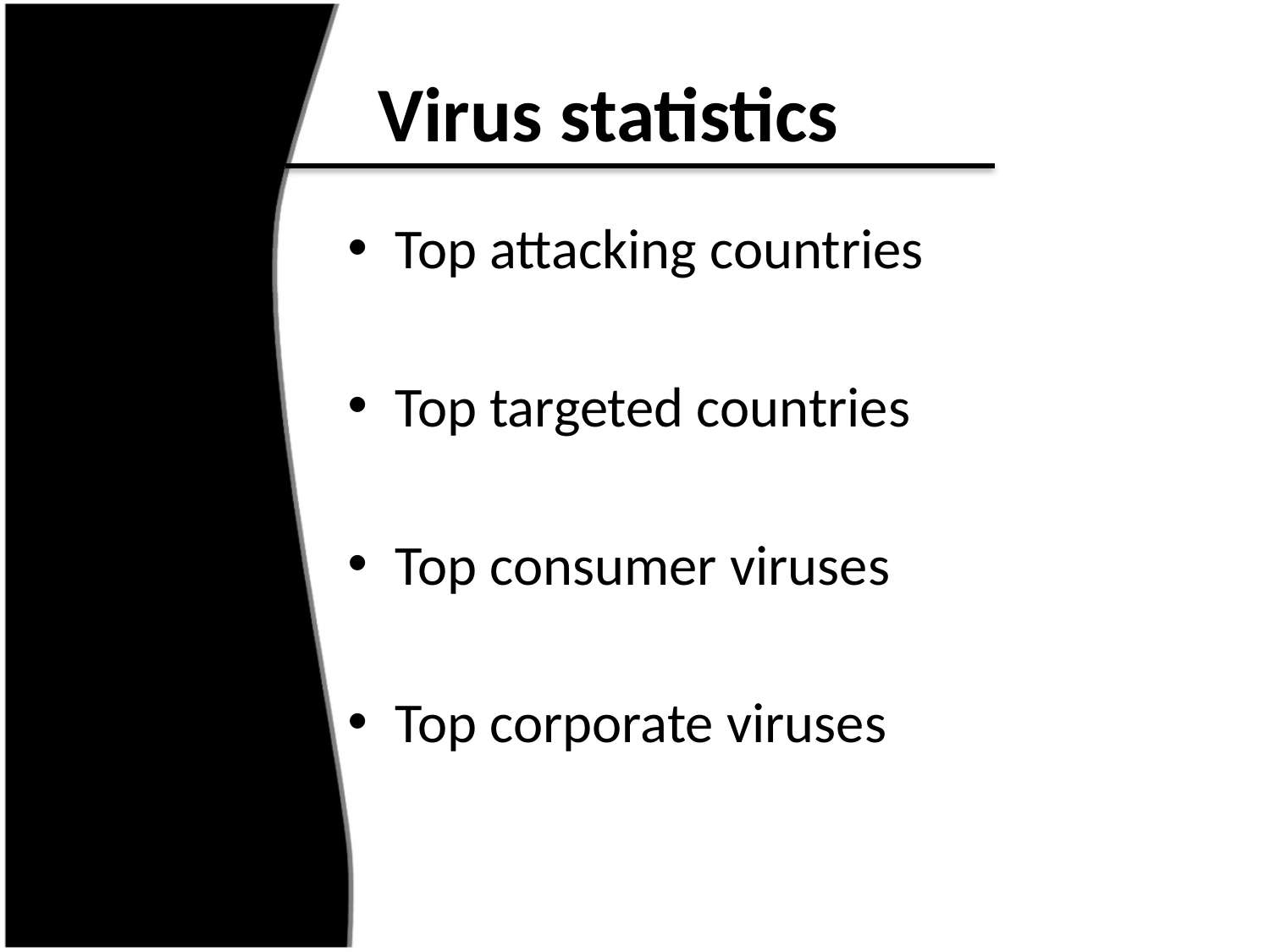

# Virus statistics
Top attacking countries

Top targeted countries

Top consumer viruses

Top corporate viruses